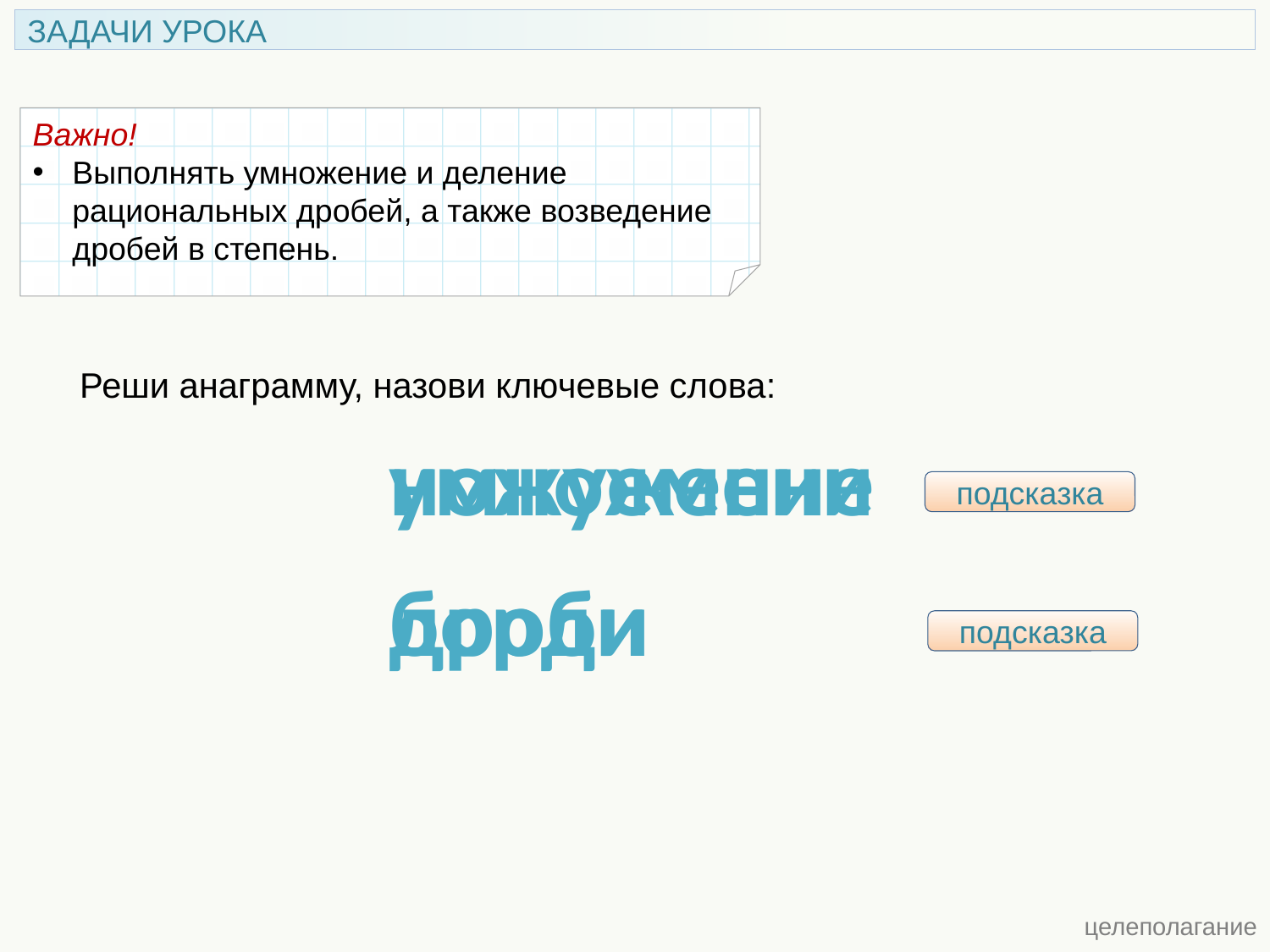

ЗАДАЧИ УРОКА

Важно!
Выполнять умножение и деление рациональных дробей, а также возведение дробей в степень.
Реши анаграмму, назови ключевые слова:
умножение
ножуемени
подсказка
дроби
борди
подсказка
  целеполагание